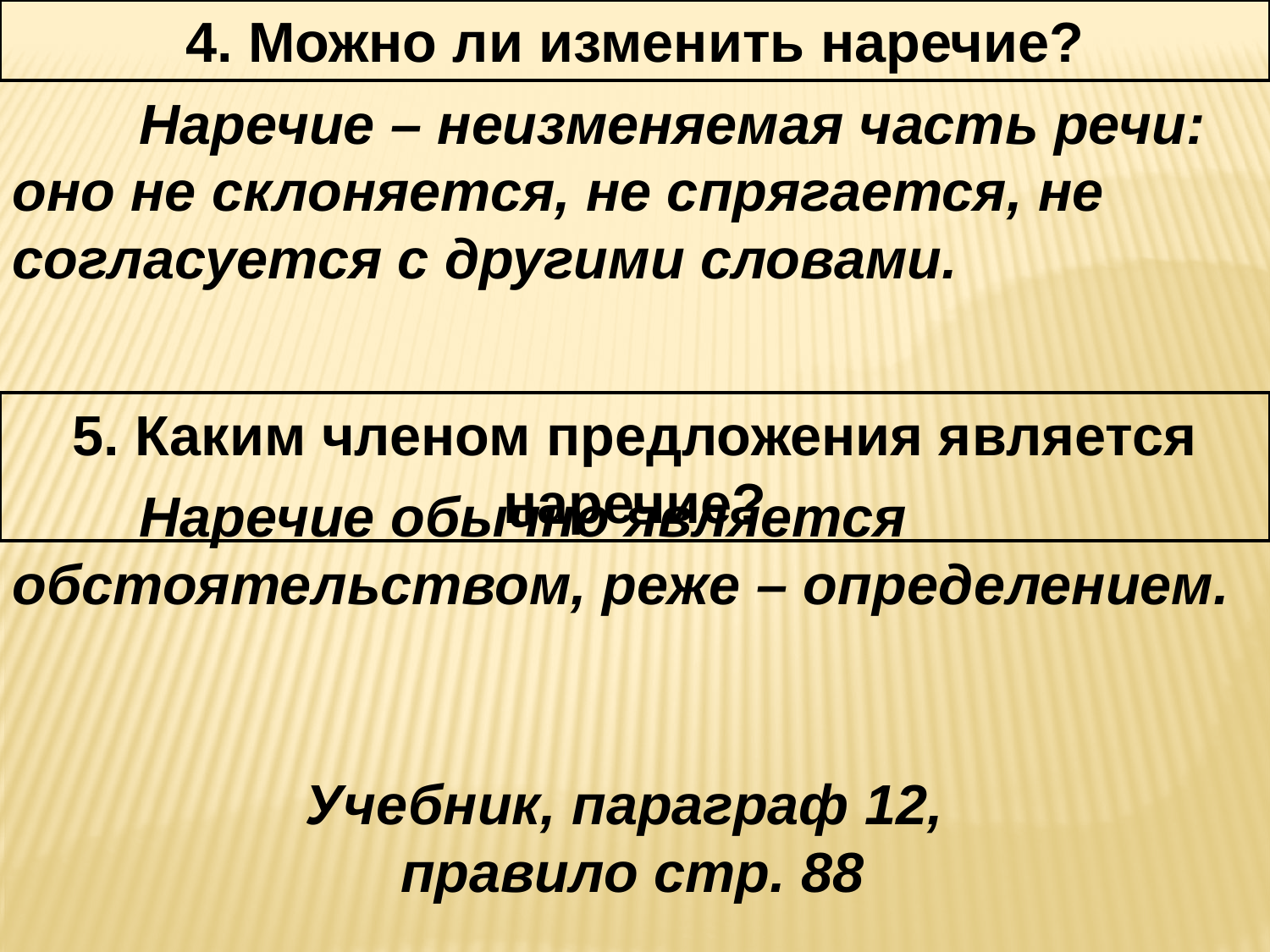

4. Можно ли изменить наречие?
	Наречие – неизменяемая часть речи: оно не склоняется, не спрягается, не согласуется с другими словами.
5. Каким членом предложения является наречие?
	Наречие обычно является обстоятельством, реже – определением.
Учебник, параграф 12,
правило стр. 88